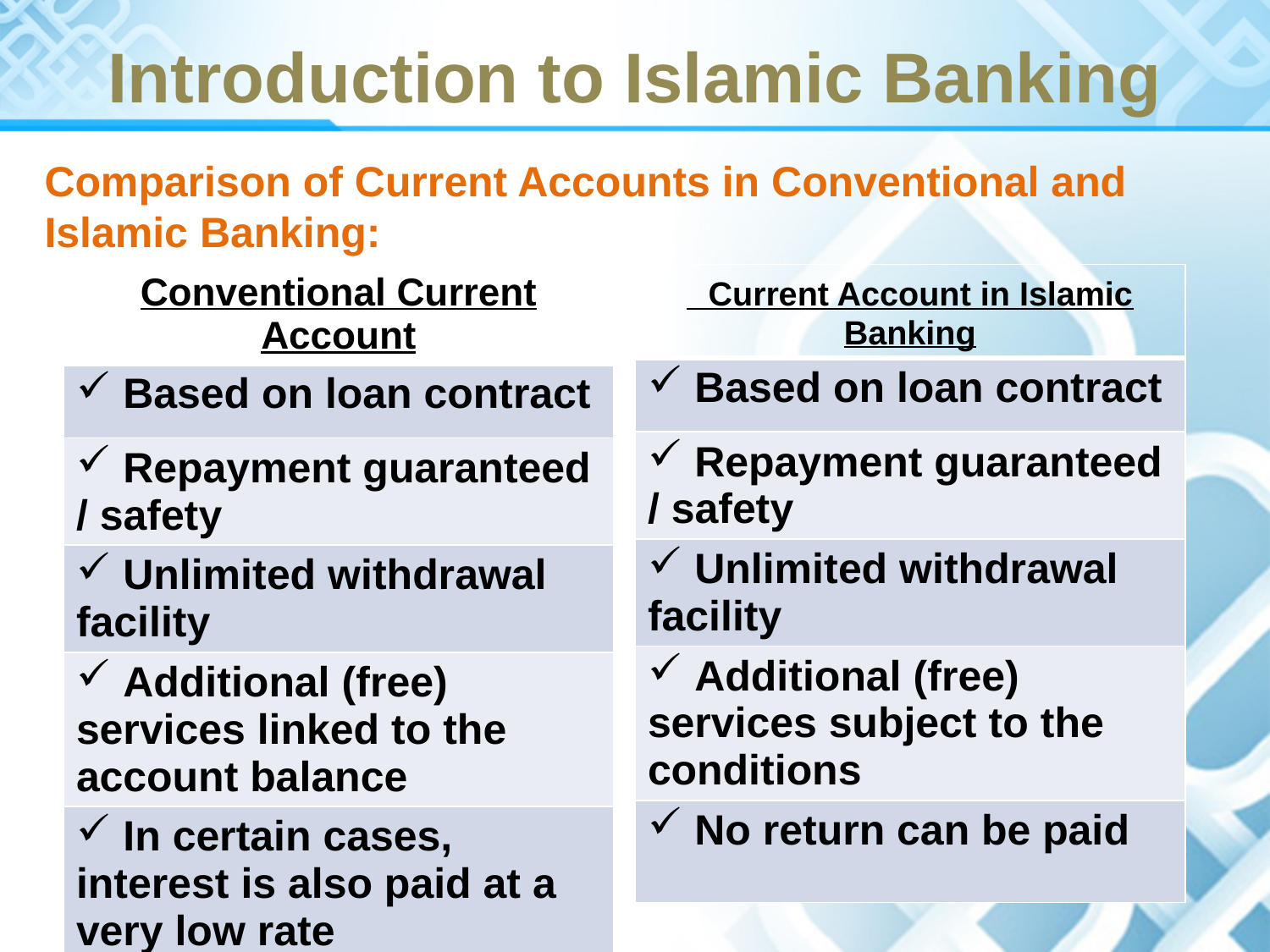

Introduction to Islamic Banking
Comparison of Current Accounts in Conventional and Islamic Banking:

| Conventional Current Account |
| --- |
| Based on loan contract |
| Repayment guaranteed / safety |
| Unlimited withdrawal facility |
| Additional (free) services linked to the account balance |
| In certain cases, interest is also paid at a very low rate |

| Current Account in Islamic Banking |
| --- |
| Based on loan contract |
| Repayment guaranteed / safety |
| Unlimited withdrawal facility |
| Additional (free) services subject to the conditions |
| No return can be paid |